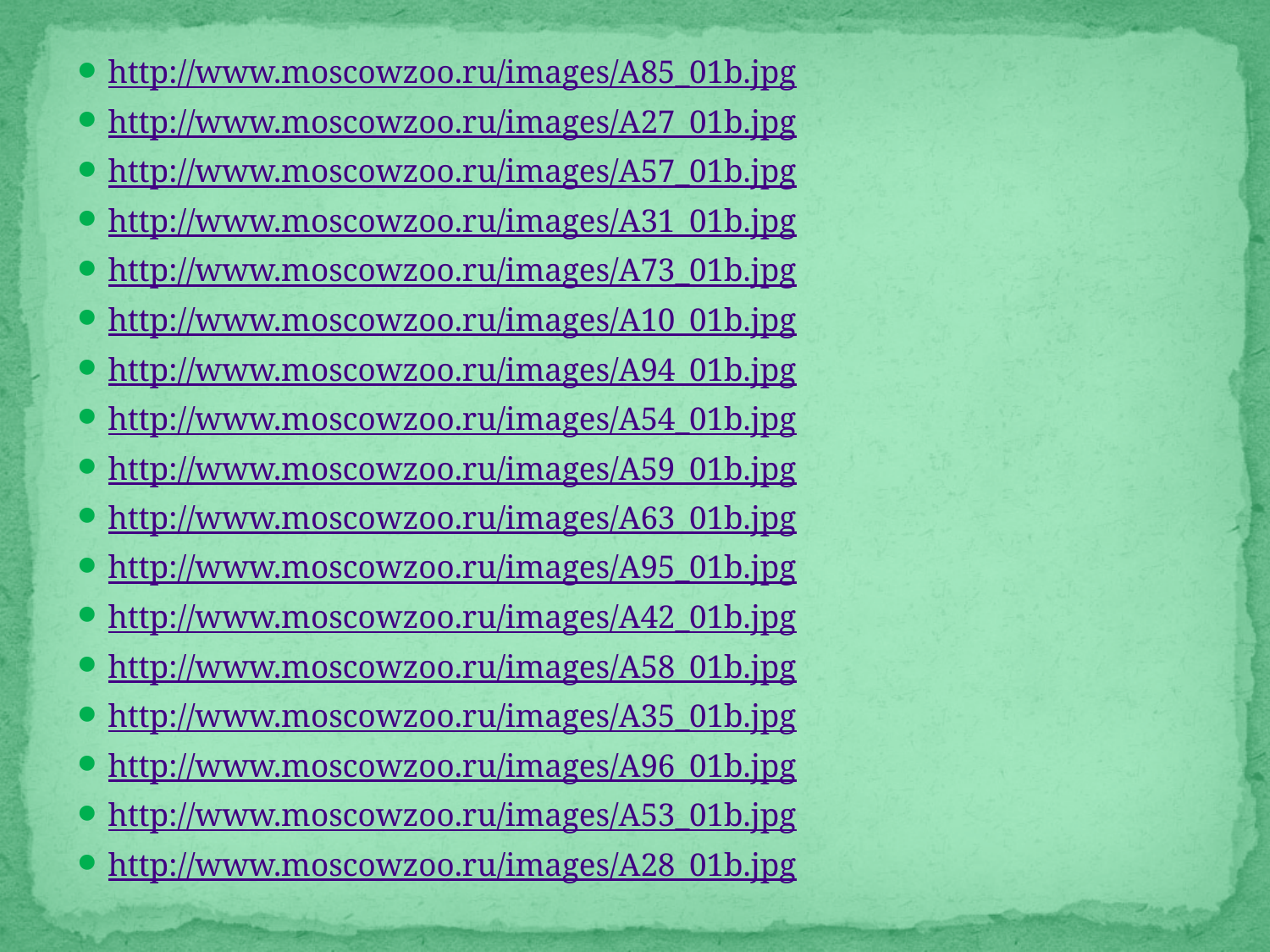

http://www.moscowzoo.ru/images/A85_01b.jpg
http://www.moscowzoo.ru/images/A27_01b.jpg
http://www.moscowzoo.ru/images/A57_01b.jpg
http://www.moscowzoo.ru/images/A31_01b.jpg
http://www.moscowzoo.ru/images/A73_01b.jpg
http://www.moscowzoo.ru/images/A10_01b.jpg
http://www.moscowzoo.ru/images/A94_01b.jpg
http://www.moscowzoo.ru/images/A54_01b.jpg
http://www.moscowzoo.ru/images/A59_01b.jpg
http://www.moscowzoo.ru/images/A63_01b.jpg
http://www.moscowzoo.ru/images/A95_01b.jpg
http://www.moscowzoo.ru/images/A42_01b.jpg
http://www.moscowzoo.ru/images/A58_01b.jpg
http://www.moscowzoo.ru/images/A35_01b.jpg
http://www.moscowzoo.ru/images/A96_01b.jpg
http://www.moscowzoo.ru/images/A53_01b.jpg
http://www.moscowzoo.ru/images/A28_01b.jpg